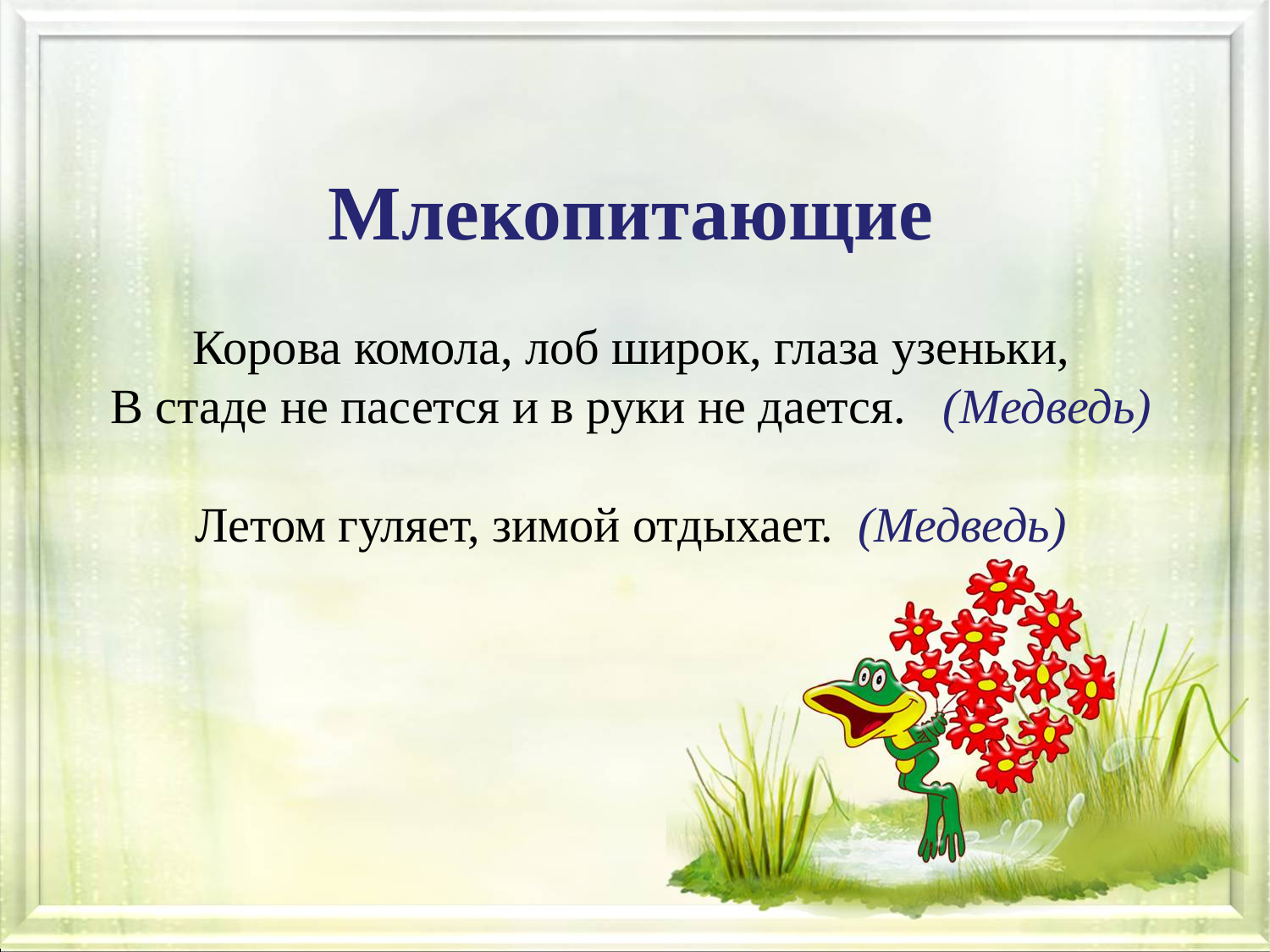

# Млекопитающие Корова комола, лоб широк, глаза узеньки, В стаде не пасется и в руки не дается.   (Медведь)   Летом гуляет, зимой отдыхает.  (Медведь)